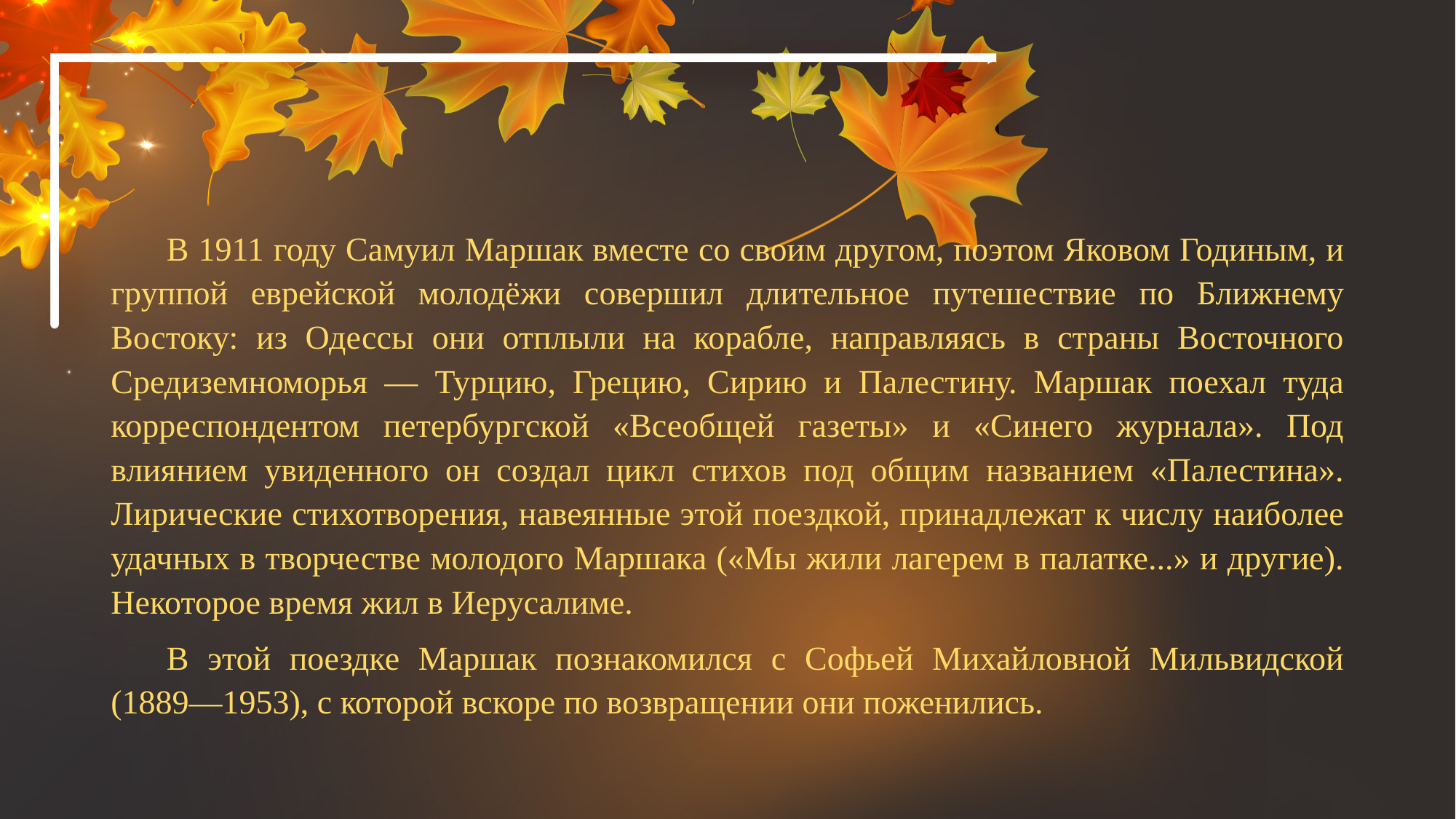

В 1911 году Самуил Маршак вместе со своим другом, поэтом Яковом Годиным, и группой еврейской молодёжи совершил длительное путешествие по Ближнему Востоку: из Одессы они отплыли на корабле, направляясь в страны Восточного Средиземноморья — Турцию, Грецию, Сирию и Палестину. Маршак поехал туда корреспондентом петербургской «Всеобщей газеты» и «Синего журнала». Под влиянием увиденного он создал цикл стихов под общим названием «Палестина». Лирические стихотворения, навеянные этой поездкой, принадлежат к числу наиболее удачных в творчестве молодого Маршака («Мы жили лагерем в палатке...» и другие). Некоторое время жил в Иерусалиме.
В этой поездке Маршак познакомился с Софьей Михайловной Мильвидской (1889—1953), с которой вскоре по возвращении они поженились.